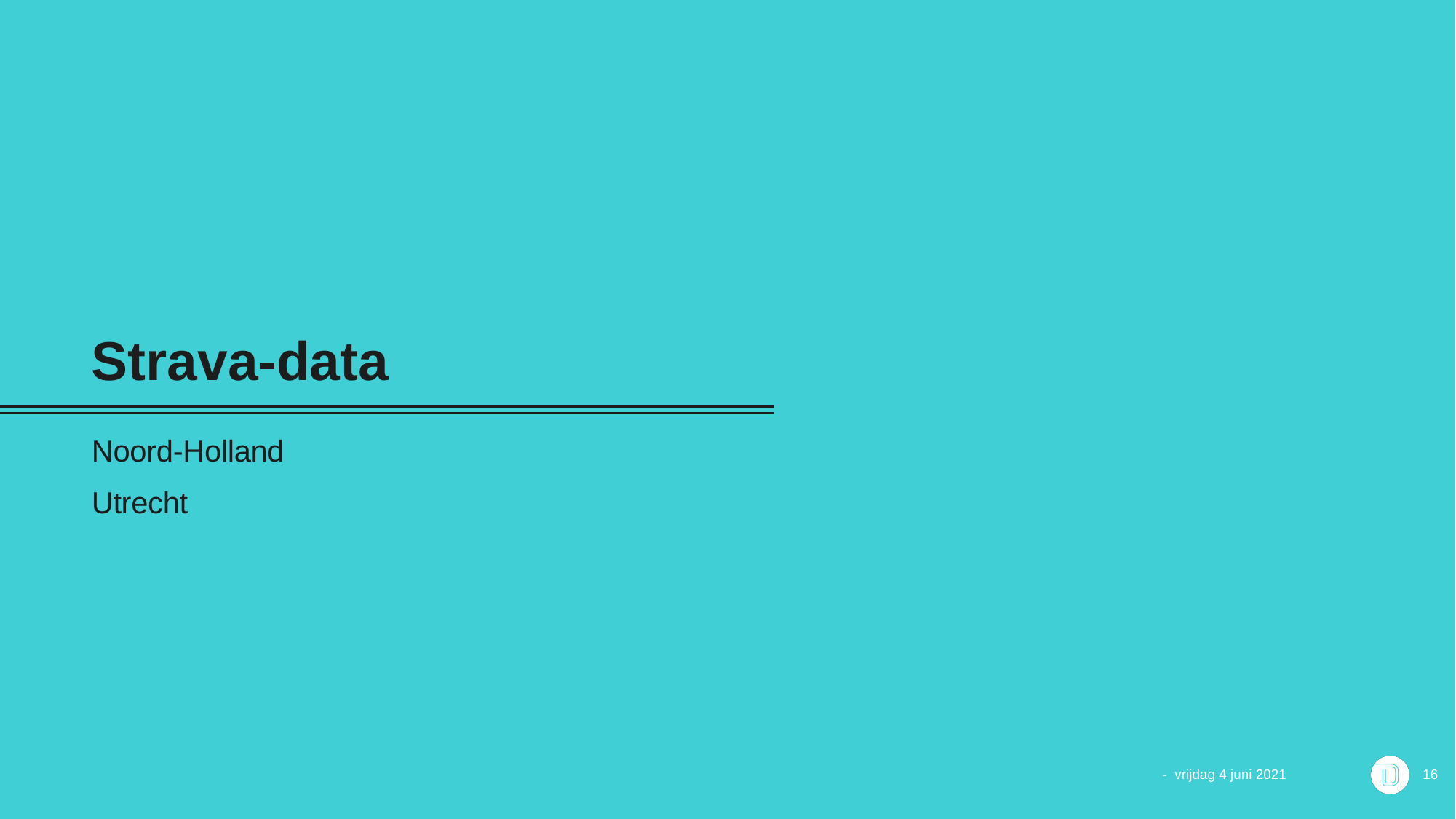

# Strava-data
Noord-Holland
Utrecht
vrijdag 4 juni 2021
16